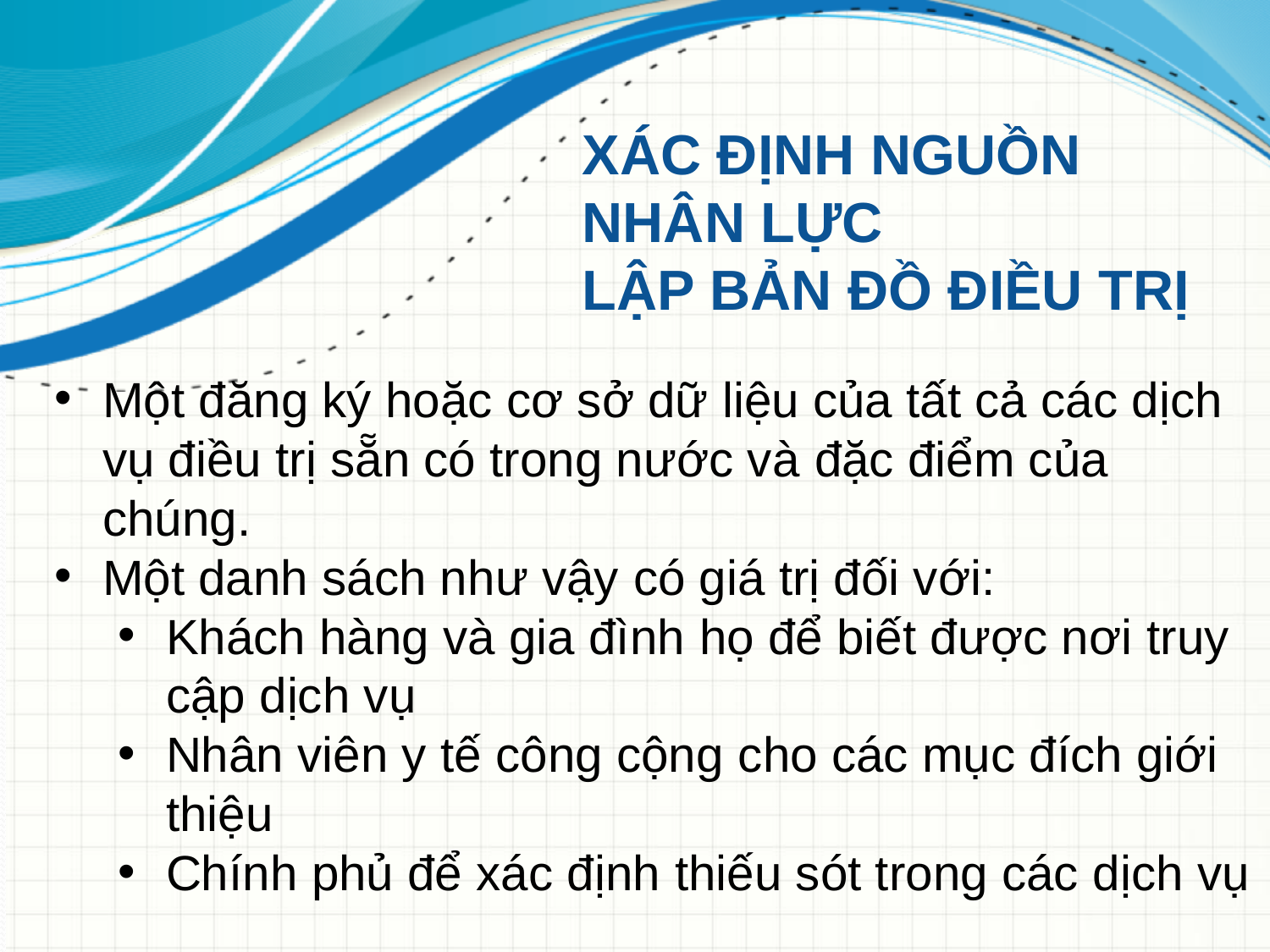

# XÁC ĐỊNH NGUỒN NHÂN LỰC LẬP BẢN ĐỒ ĐIỀU TRỊ
Một đăng ký hoặc cơ sở dữ liệu của tất cả các dịch vụ điều trị sẵn có trong nước và đặc điểm của chúng.
Một danh sách như vậy có giá trị đối với:
Khách hàng và gia đình họ để biết được nơi truy cập dịch vụ
Nhân viên y tế công cộng cho các mục đích giới thiệu
Chính phủ để xác định thiếu sót trong các dịch vụ